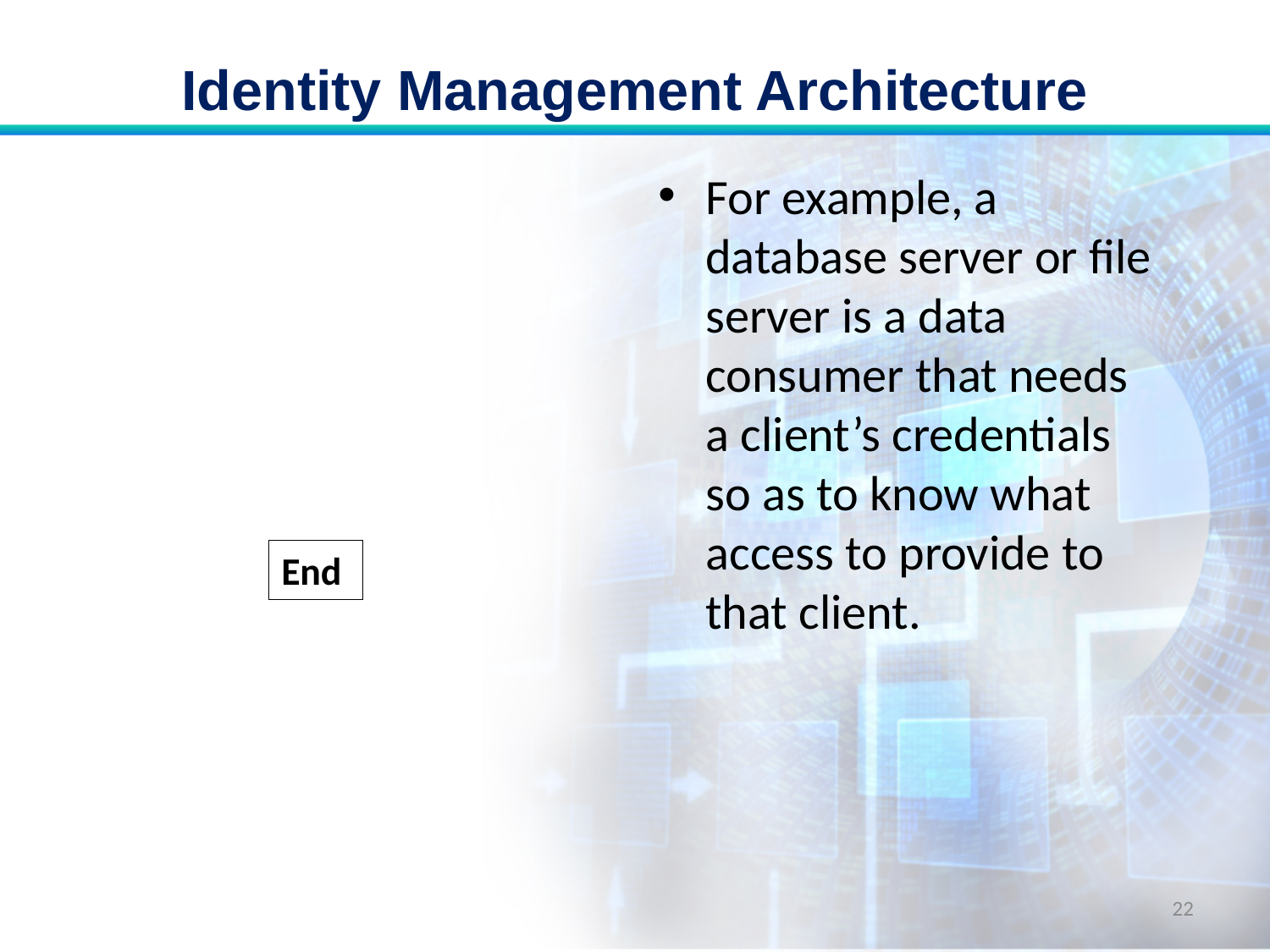

# Identity Management Architecture
For example, a database server or file server is a data consumer that needs a client’s credentials so as to know what access to provide to that client.
End
22